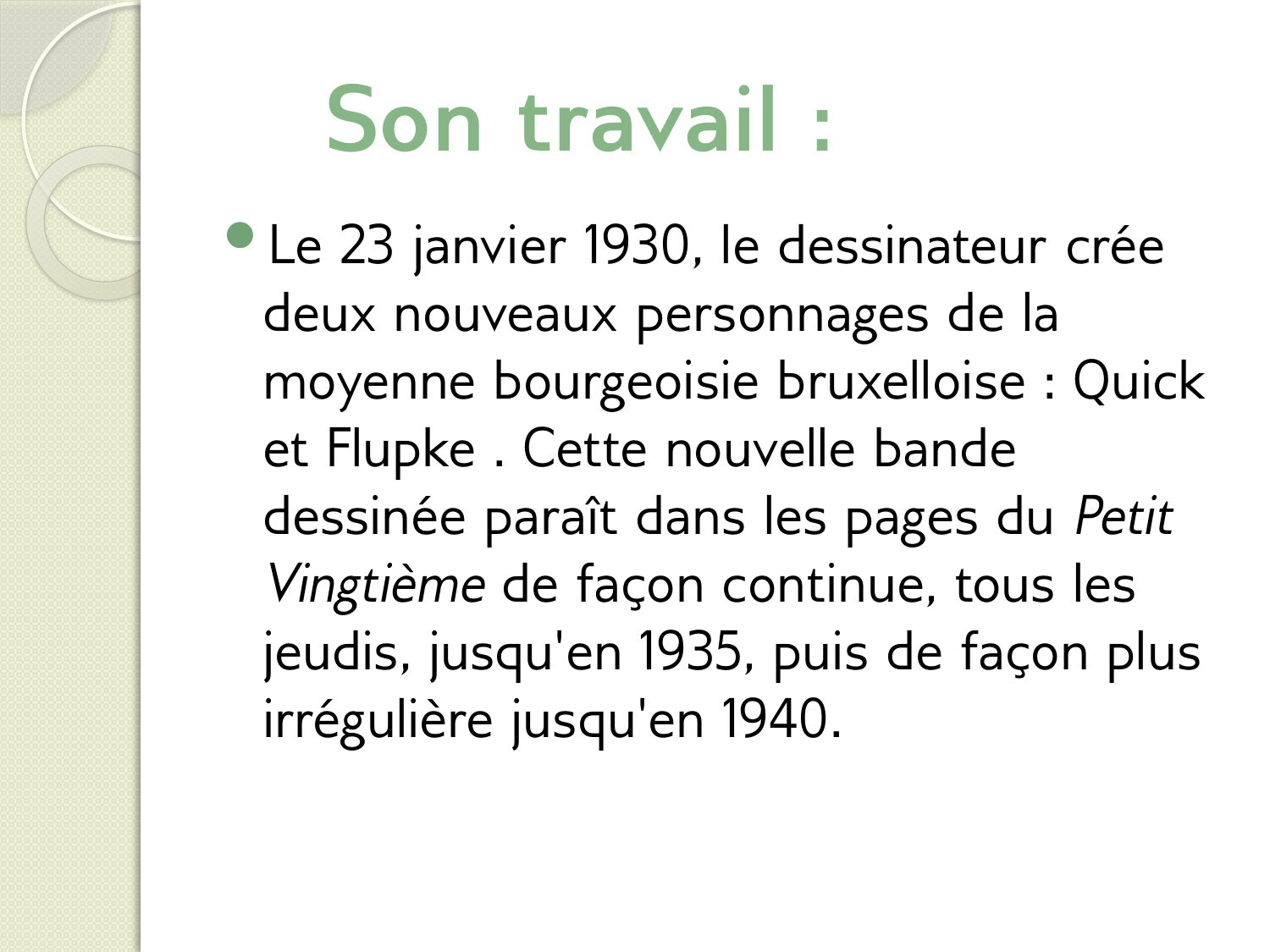

Son travail :
Le 23 janvier 1930, le dessinateur crée deux nouveaux personnages de la moyenne bourgeoisie bruxelloise : Quick et Flupke . Cette nouvelle bande dessinée paraît dans les pages du Petit Vingtième de façon continue, tous les jeudis, jusqu'en 1935, puis de façon plus irrégulière jusqu'en 1940.